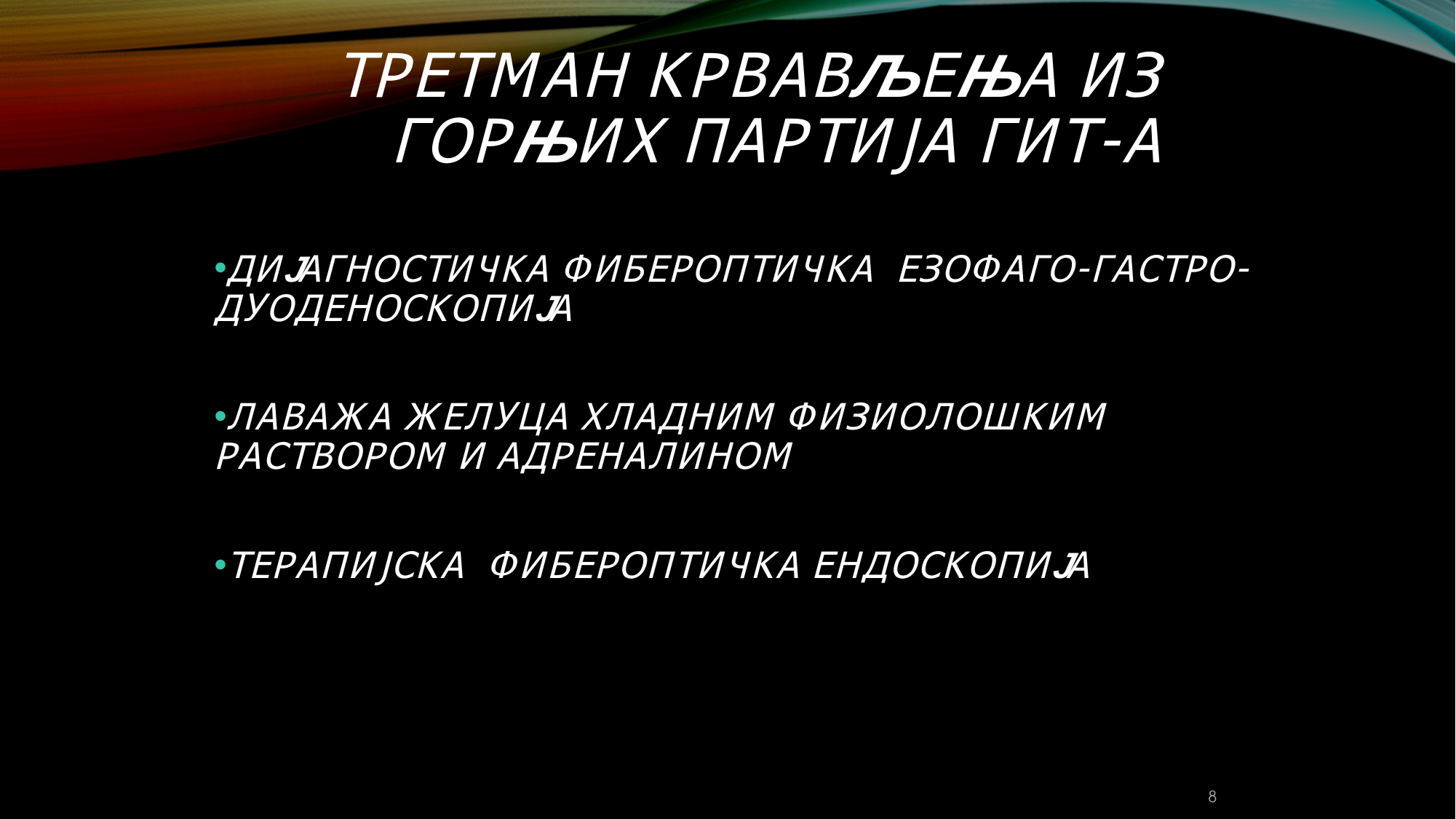

# ТРЕТМАН КРВАВЉЕЊА ИЗ ГОРЊИХ ПАРТИЈА ГИТ-а

ДИЈАГНОСТИЧКА ФИБЕРОПТИЧКА  ЕЗОФАГО-ГАСТРО-ДУОДЕНОСКОПИЈА

ЛАВАЖА ЖЕЛУЦА ХЛАДНИМ ФИЗИОЛОШКИМ РАСТВОРОМ И АДРЕНАЛИНОМ

ТЕРАПИЈСКА  ФИБЕРОПТИЧКА ЕНДОСКОПИЈА
8